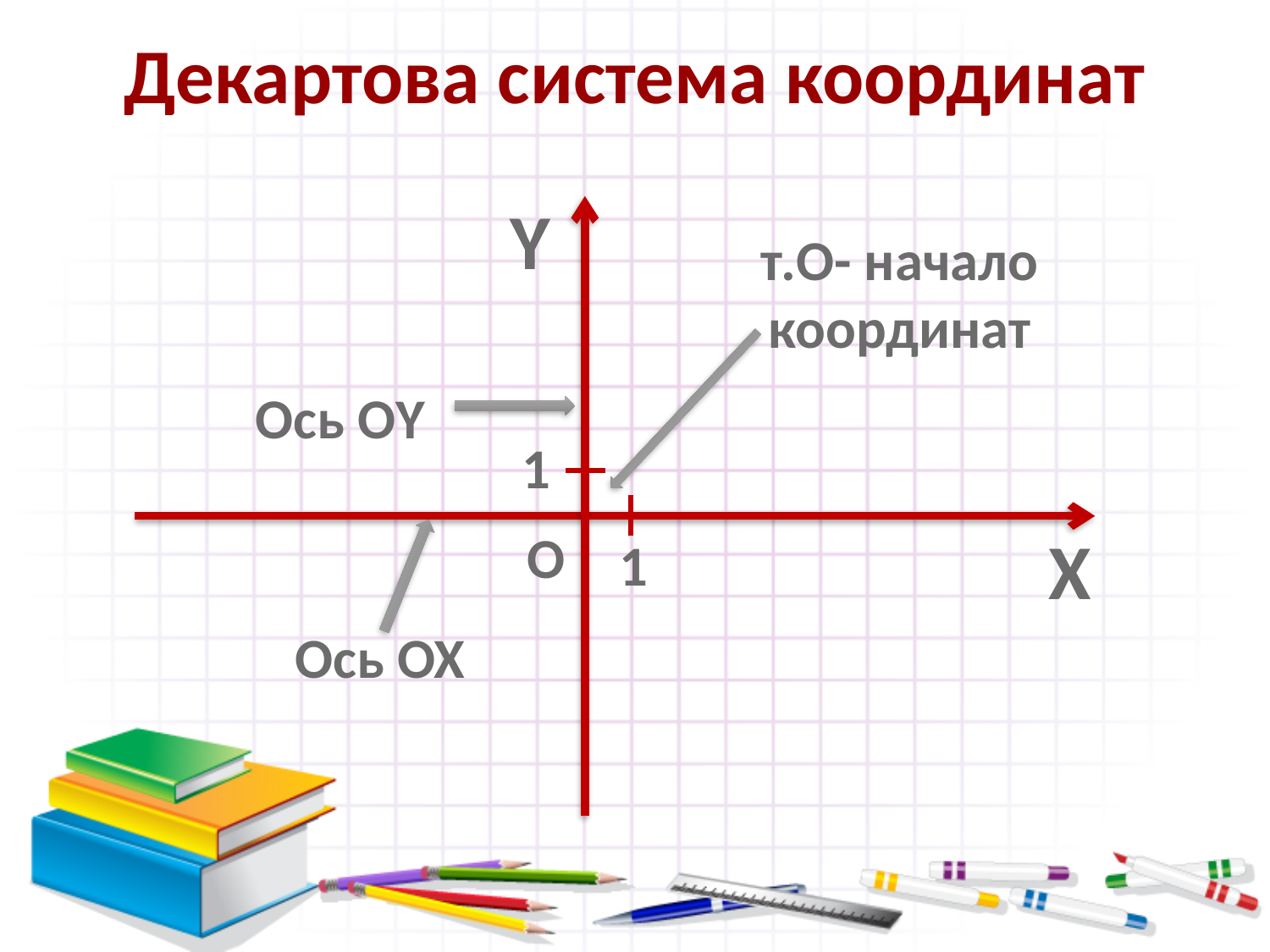

Декартова система координат

Y
т.О- начало координат
Ось ОY

1
О
Х
1

Ось ОХ